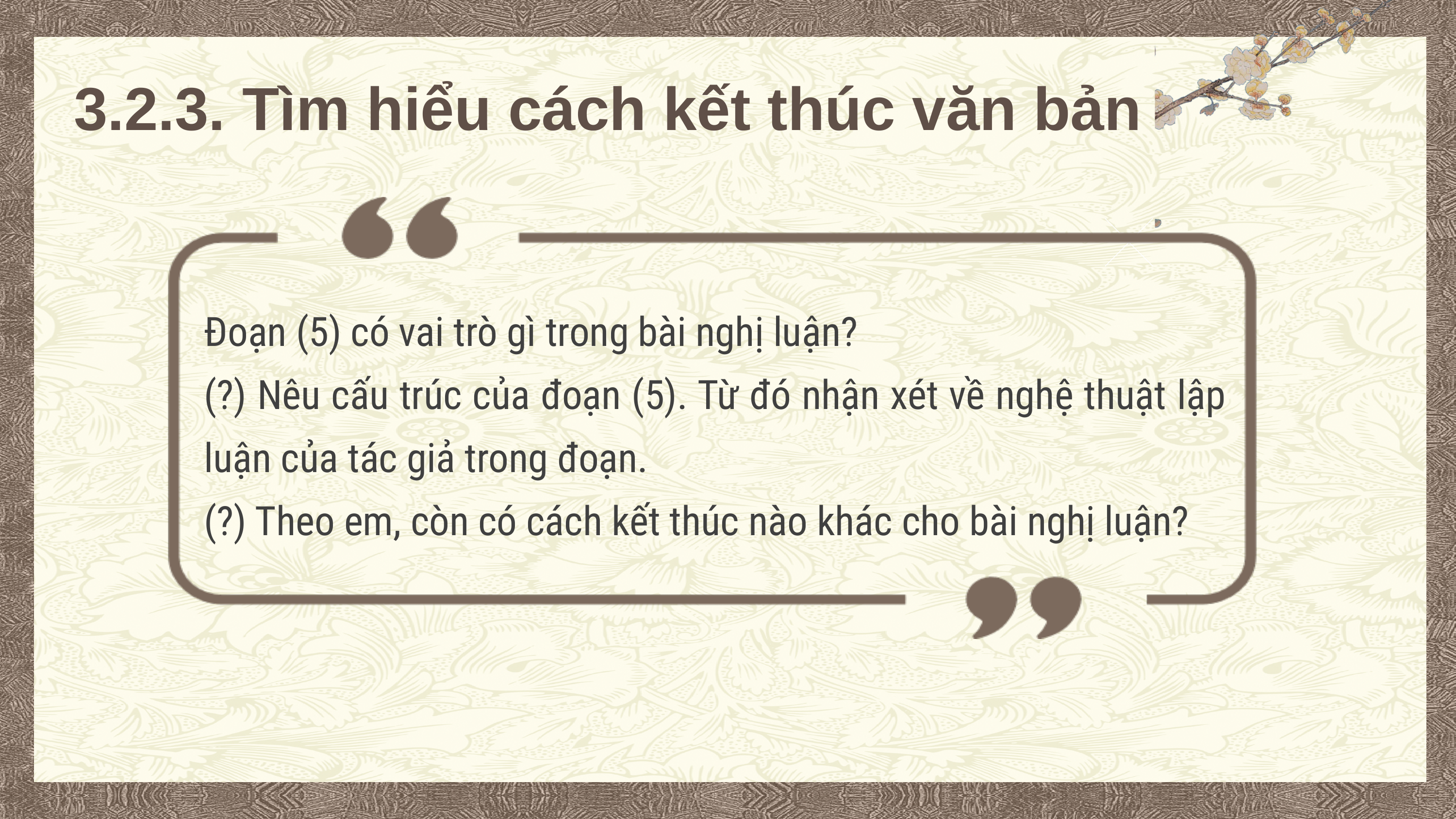

3.2.3. Tìm hiểu cách kết thúc văn bản

Đoạn (5) có vai trò gì trong bài nghị luận?
(?) Nêu cấu trúc của đoạn (5). Từ đó nhận xét về nghệ thuật lập luận của tác giả trong đoạn.
(?) Theo em, còn có cách kết thúc nào khác cho bài nghị luận?